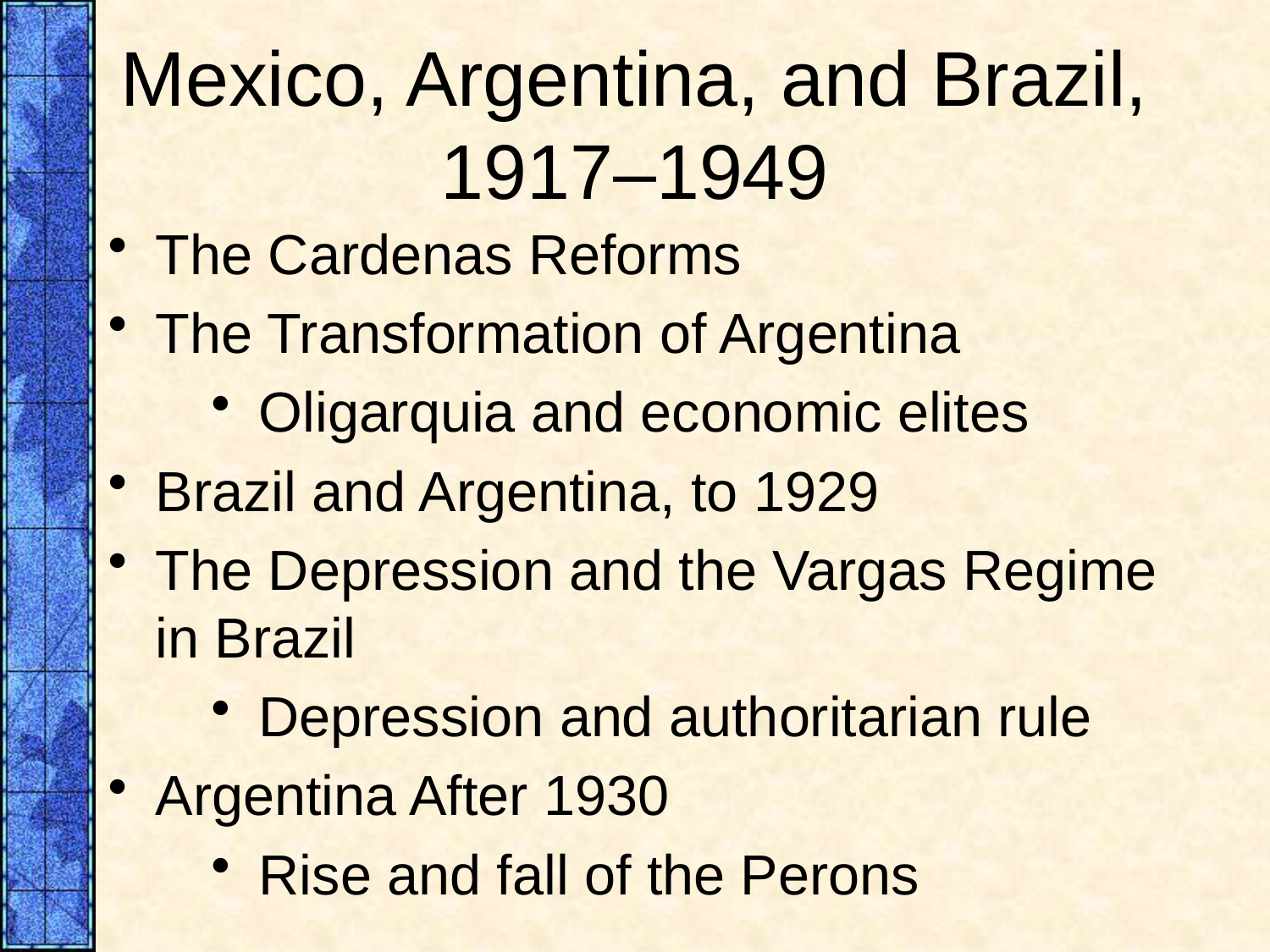

# Mexico, Argentina, and Brazil, 1917–1949
The Cardenas Reforms
The Transformation of Argentina
Oligarquia and economic elites
Brazil and Argentina, to 1929
The Depression and the Vargas Regime in Brazil
Depression and authoritarian rule
Argentina After 1930
Rise and fall of the Perons